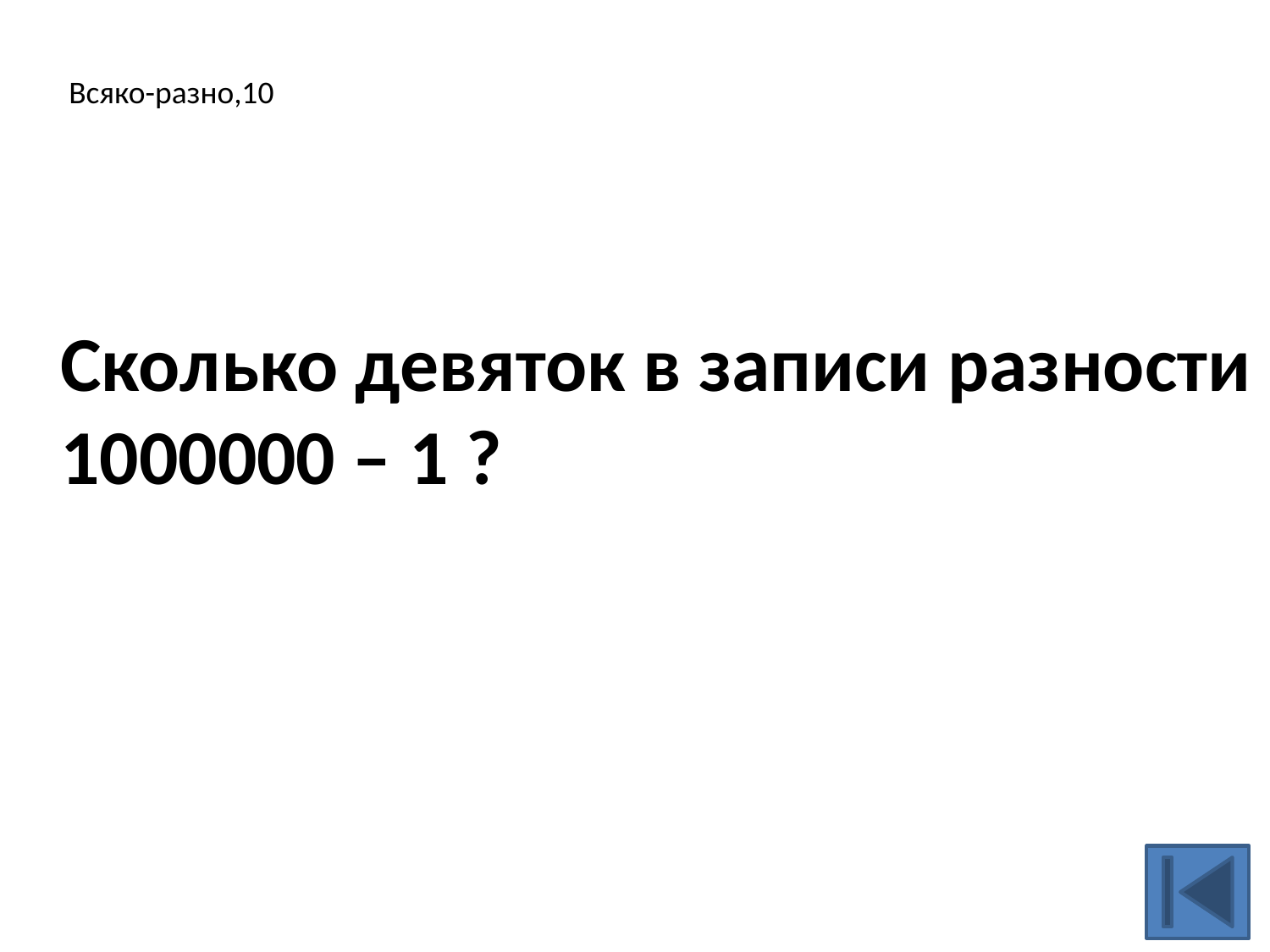

Всяко-разно,10
Сколько девяток в записи разности
1000000 – 1 ?